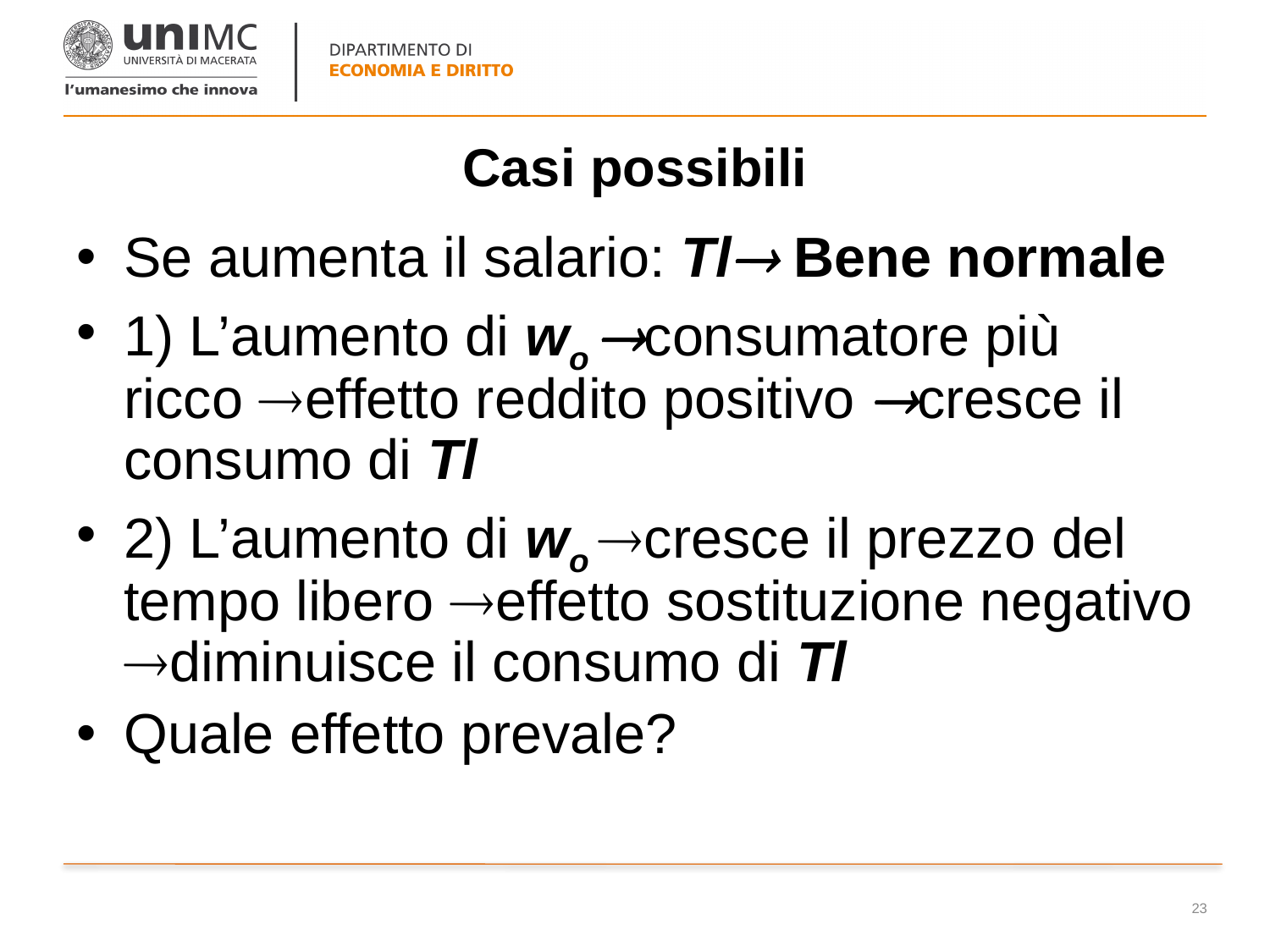

# Casi possibili
Se aumenta il salario: Tl→ Bene normale
1) L’aumento di wo →consumatore più ricco →effetto reddito positivo →cresce il consumo di Tl
2) L’aumento di wo →cresce il prezzo del tempo libero →effetto sostituzione negativo →diminuisce il consumo di Tl
Quale effetto prevale?
23